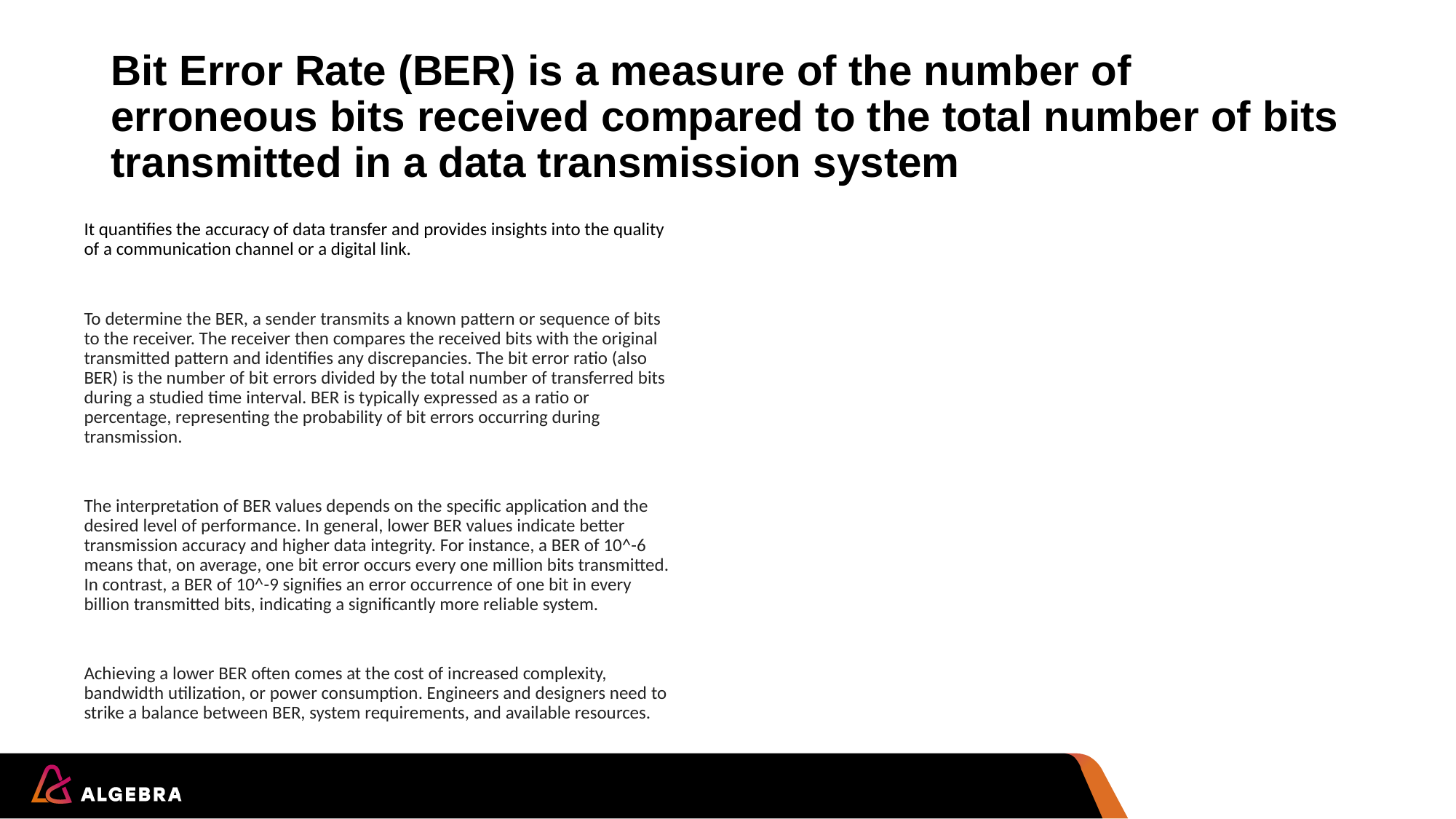

# Bit Error Rate (BER) is a measure of the number of erroneous bits received compared to the total number of bits transmitted in a data transmission system
It quantifies the accuracy of data transfer and provides insights into the quality of a communication channel or a digital link.

To determine the BER, a sender transmits a known pattern or sequence of bits to the receiver. The receiver then compares the received bits with the original transmitted pattern and identifies any discrepancies. The bit error ratio (also BER) is the number of bit errors divided by the total number of transferred bits during a studied time interval. BER is typically expressed as a ratio or percentage, representing the probability of bit errors occurring during transmission.

The interpretation of BER values depends on the specific application and the desired level of performance. In general, lower BER values indicate better transmission accuracy and higher data integrity. For instance, a BER of 10^-6 means that, on average, one bit error occurs every one million bits transmitted. In contrast, a BER of 10^-9 signifies an error occurrence of one bit in every billion transmitted bits, indicating a significantly more reliable system.

Achieving a lower BER often comes at the cost of increased complexity, bandwidth utilization, or power consumption. Engineers and designers need to strike a balance between BER, system requirements, and available resources.